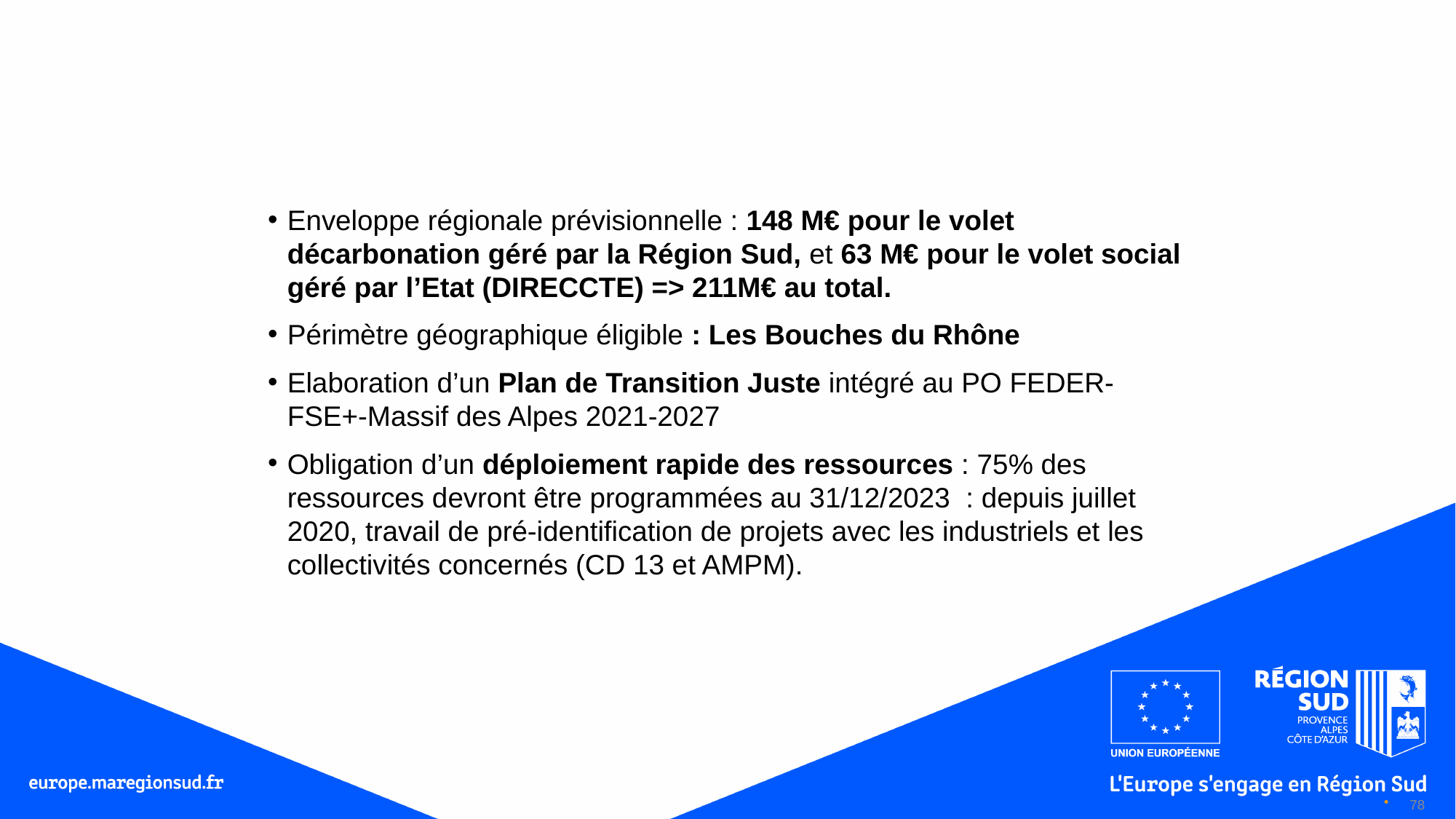

Enveloppe régionale prévisionnelle : 148 M€ pour le volet décarbonation géré par la Région Sud, et 63 M€ pour le volet social géré par l’Etat (DIRECCTE) => 211M€ au total.
Périmètre géographique éligible : Les Bouches du Rhône
Elaboration d’un Plan de Transition Juste intégré au PO FEDER-FSE+-Massif des Alpes 2021-2027
Obligation d’un déploiement rapide des ressources : 75% des ressources devront être programmées au 31/12/2023  : depuis juillet 2020, travail de pré-identification de projets avec les industriels et les collectivités concernés (CD 13 et AMPM).

78